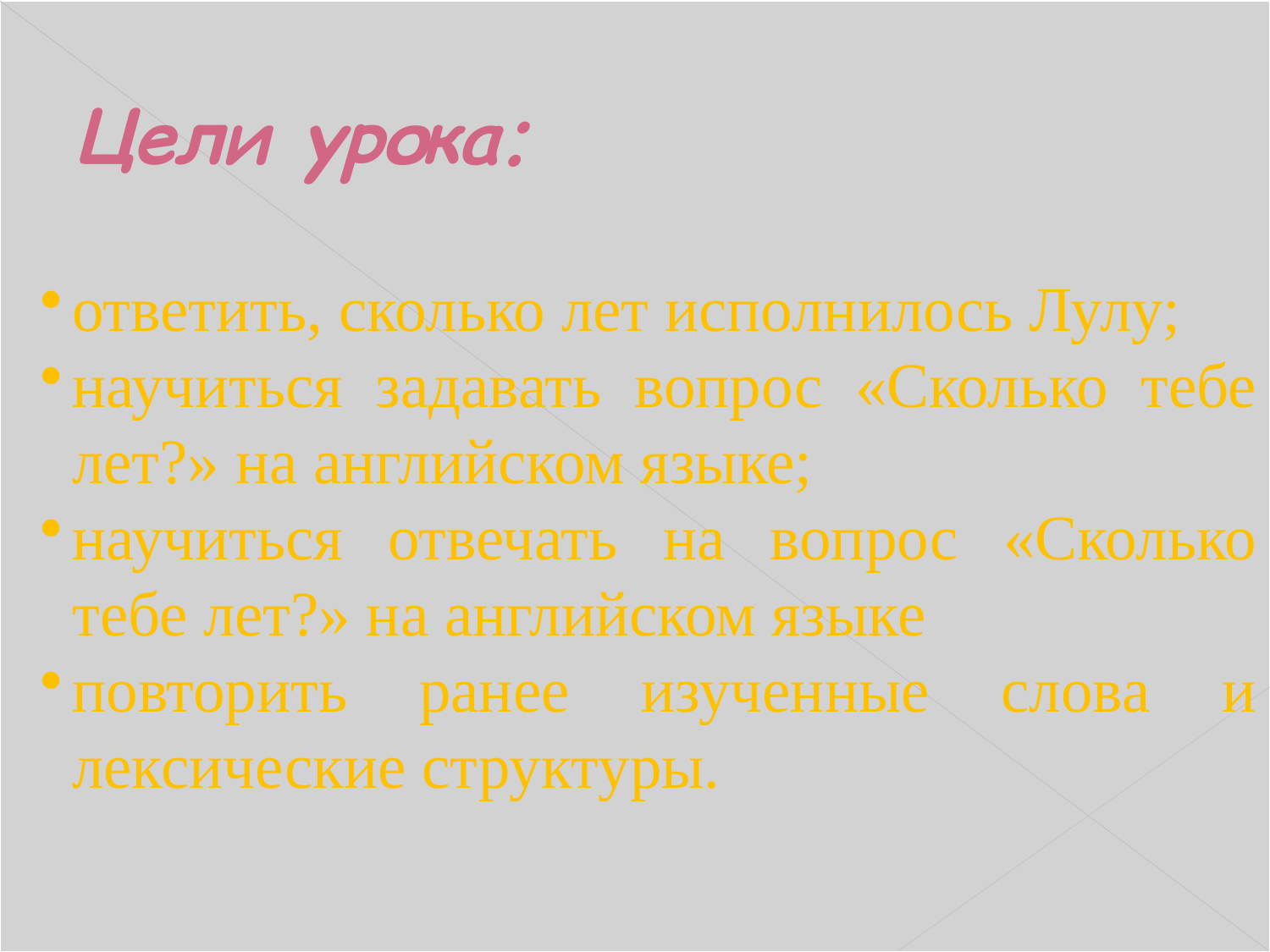

Цели урока:
ответить, сколько лет исполнилось Лулу;
научиться задавать вопрос «Сколько тебе лет?» на английском языке;
научиться отвечать на вопрос «Сколько тебе лет?» на английском языке
повторить ранее изученные слова и лексические структуры.